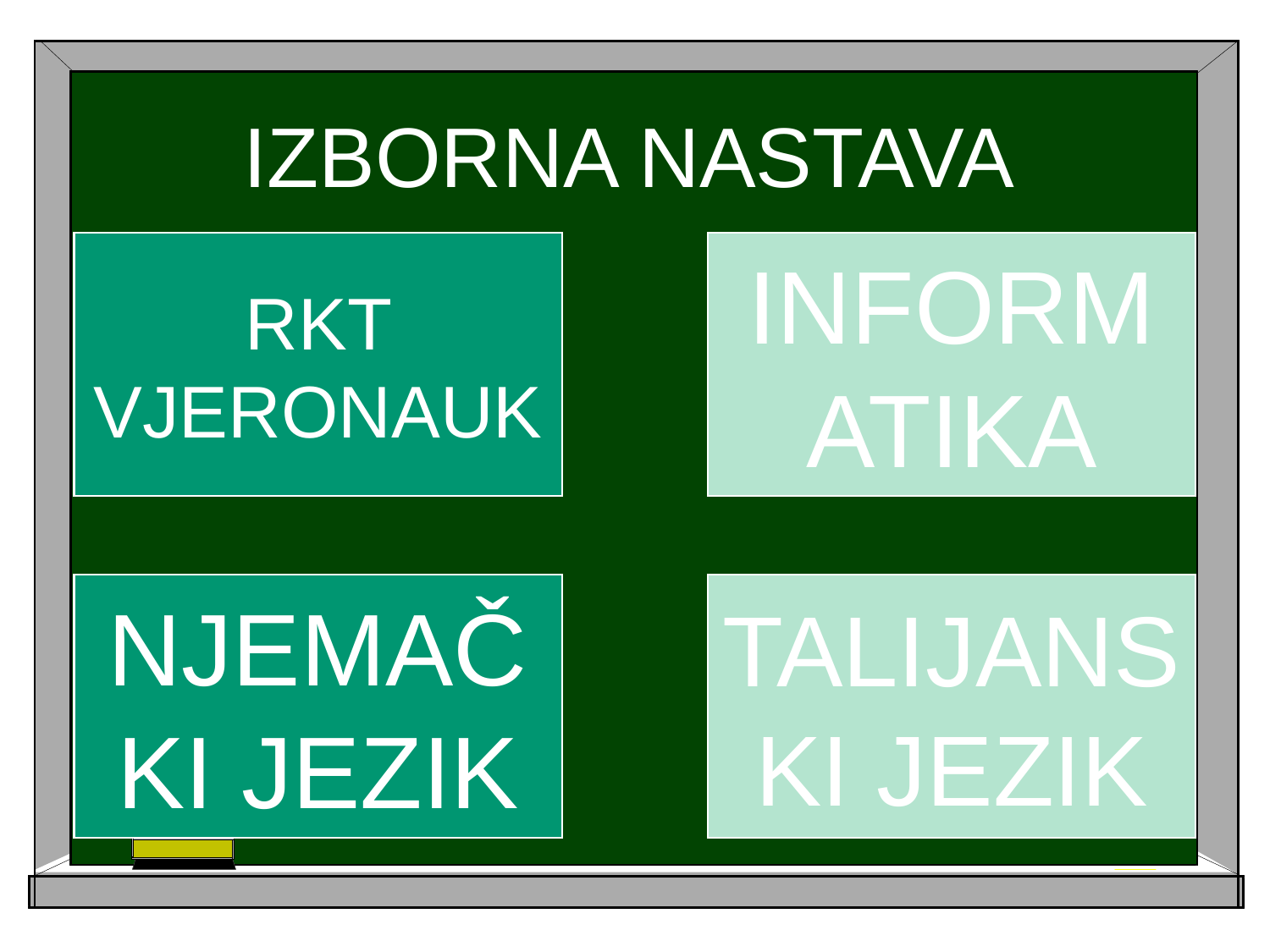

# IZBORNA NASTAVA
RKT VJERONAUK
INFORMATIKA
NJEMAČKI JEZIK
TALIJANSKI JEZIK